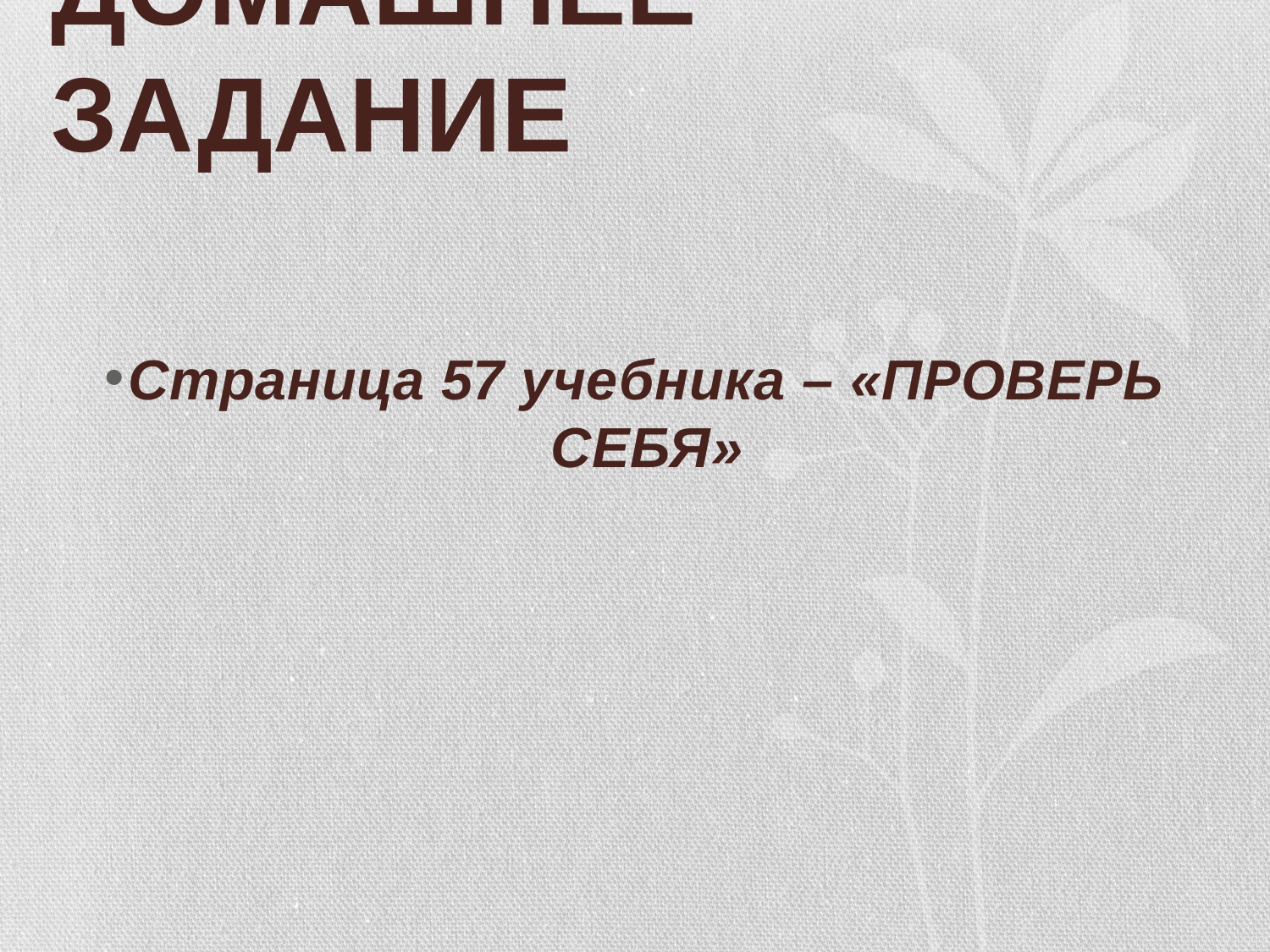

# ДОМАШНЕЕ ЗАДАНИЕ

Страница 57 учебника – «ПРОВЕРЬ СЕБЯ»